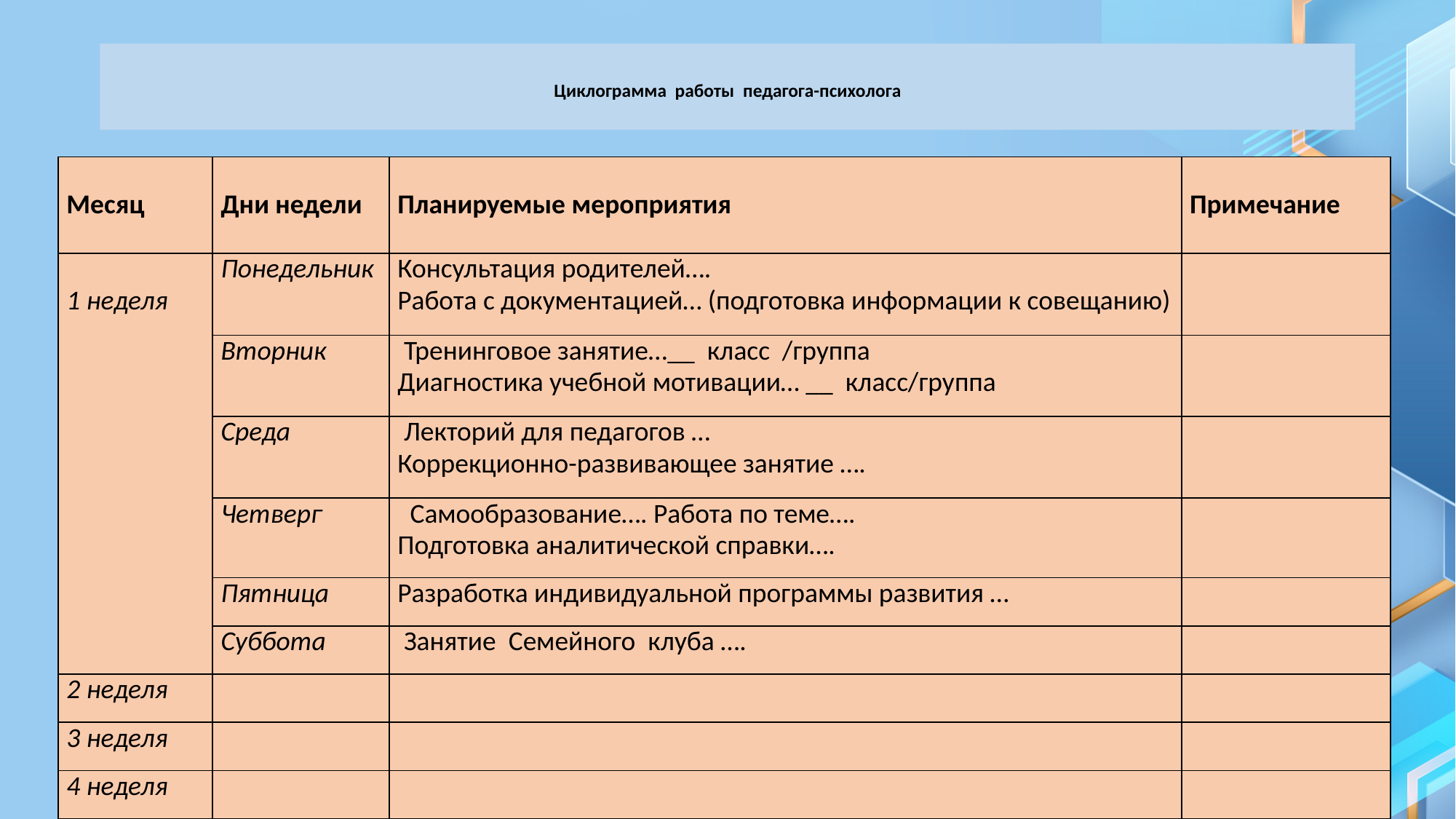

# Циклограмма  работы  педагога-психолога
| Месяц | Дни недели | Планируемые мероприятия | Примечание |
| --- | --- | --- | --- |
| 1 неделя | Понедельник | Консультация родителей…. Работа с документацией… (подготовка информации к совещанию) |  |
|  | Вторник | Тренинговое занятие…\_\_ класс /группа Диагностика учебной мотивации… \_\_ класс/группа |  |
|  | Среда | Лекторий для педагогов … Коррекционно-развивающее занятие …. |  |
|  | Четверг | Самообразование…. Работа по теме…. Подготовка аналитической справки…. |  |
|  | Пятница | Разработка индивидуальной программы развития … |  |
|  | Суббота | Занятие Семейного клуба …. |  |
| 2 неделя |  |  |  |
| 3 неделя |  |  |  |
| 4 неделя |  |  |  |